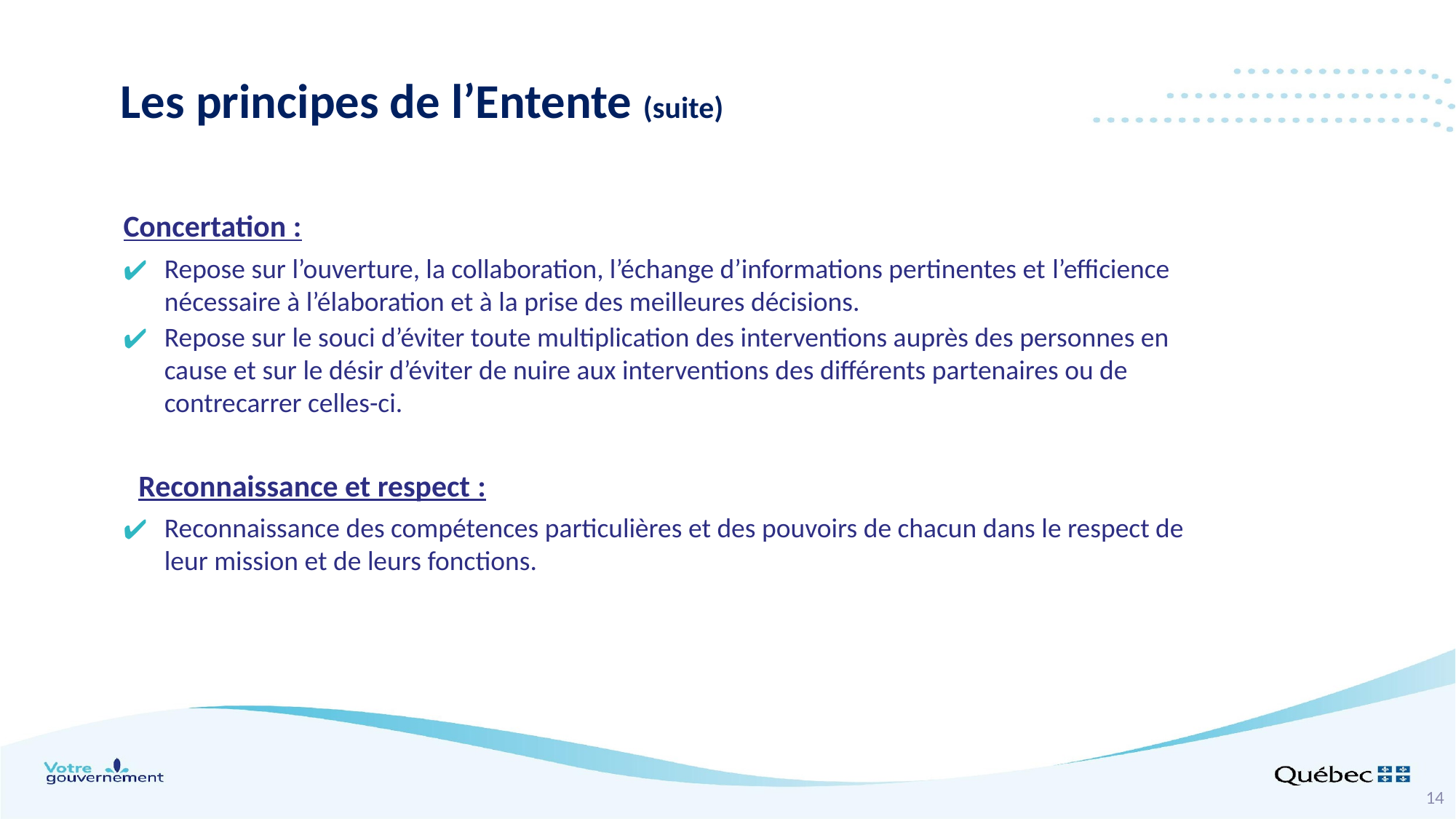

Les principes de l’Entente (suite)

Concertation :
Repose sur l’ouverture, la collaboration, l’échange d’informations pertinentes et l’efficience nécessaire à l’élaboration et à la prise des meilleures décisions.
Repose sur le souci d’éviter toute multiplication des interventions auprès des personnes en cause et sur le désir d’éviter de nuire aux interventions des différents partenaires ou de contrecarrer celles-ci.

Reconnaissance et respect :
Reconnaissance des compétences particulières et des pouvoirs de chacun dans le respect de leur mission et de leurs fonctions.
14